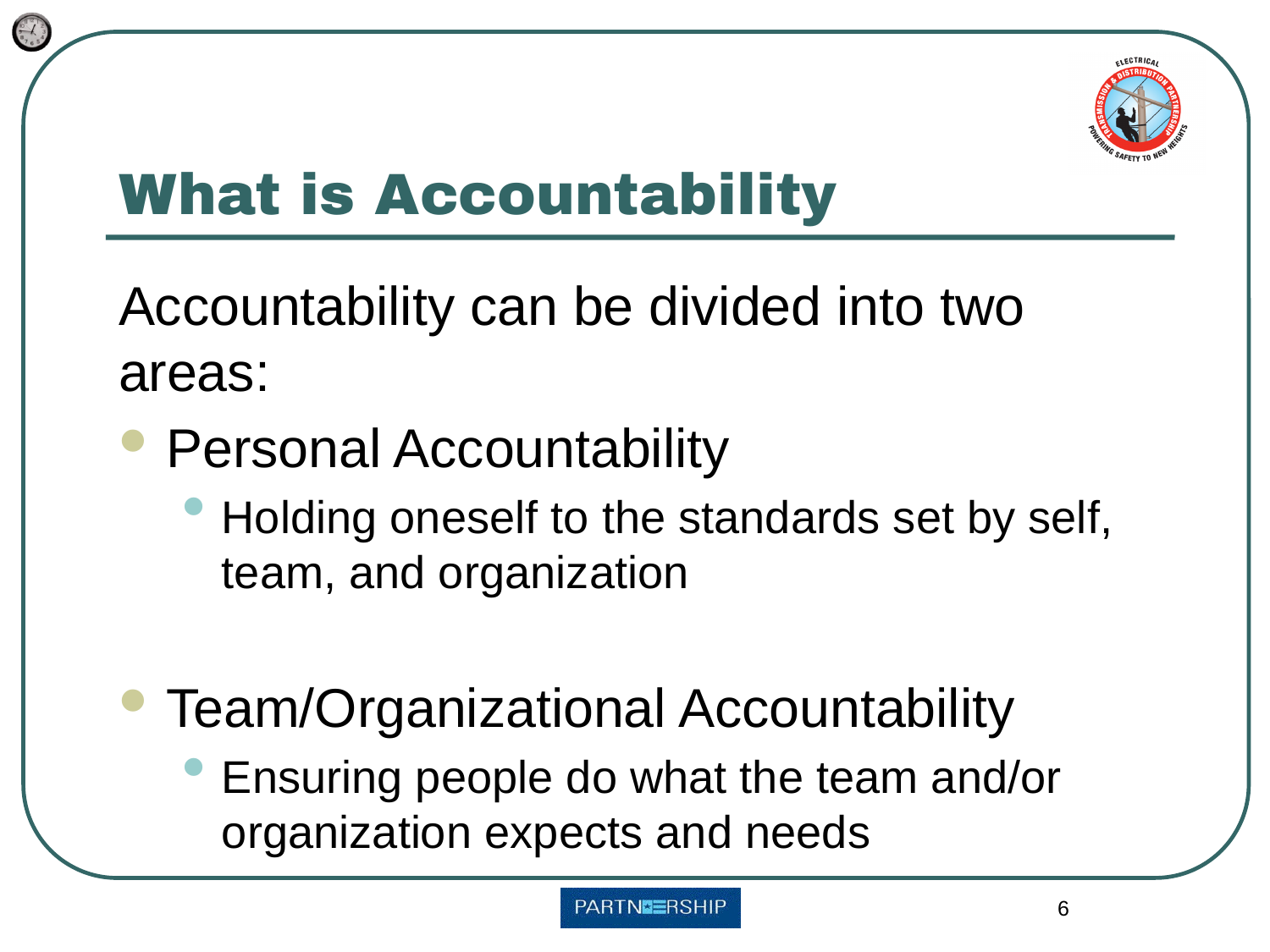

# What is Accountability
Accountability can be divided into two areas:
Personal Accountability
Holding oneself to the standards set by self, team, and organization

Team/Organizational Accountability
Ensuring people do what the team and/or organization expects and needs
6